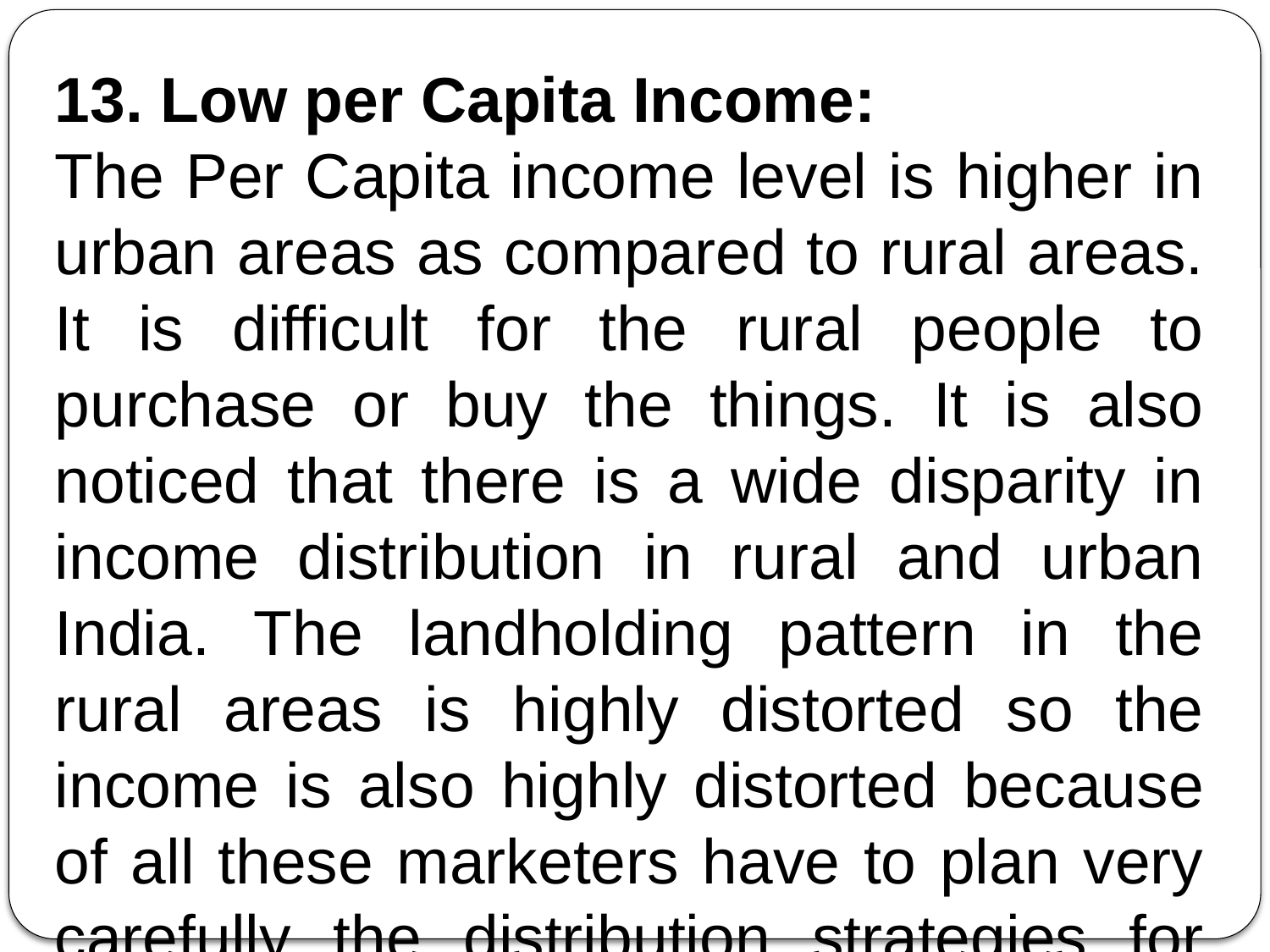

13. Low per Capita Income:
The Per Capita income level is higher in urban areas as compared to rural areas. It is difficult for the rural people to purchase or buy the things. It is also noticed that there is a wide disparity in income distribution in rural and urban India. The landholding pattern in the rural areas is highly distorted so the income is also highly distorted because of all these marketers have to plan very carefully the distribution strategies for rural markets.